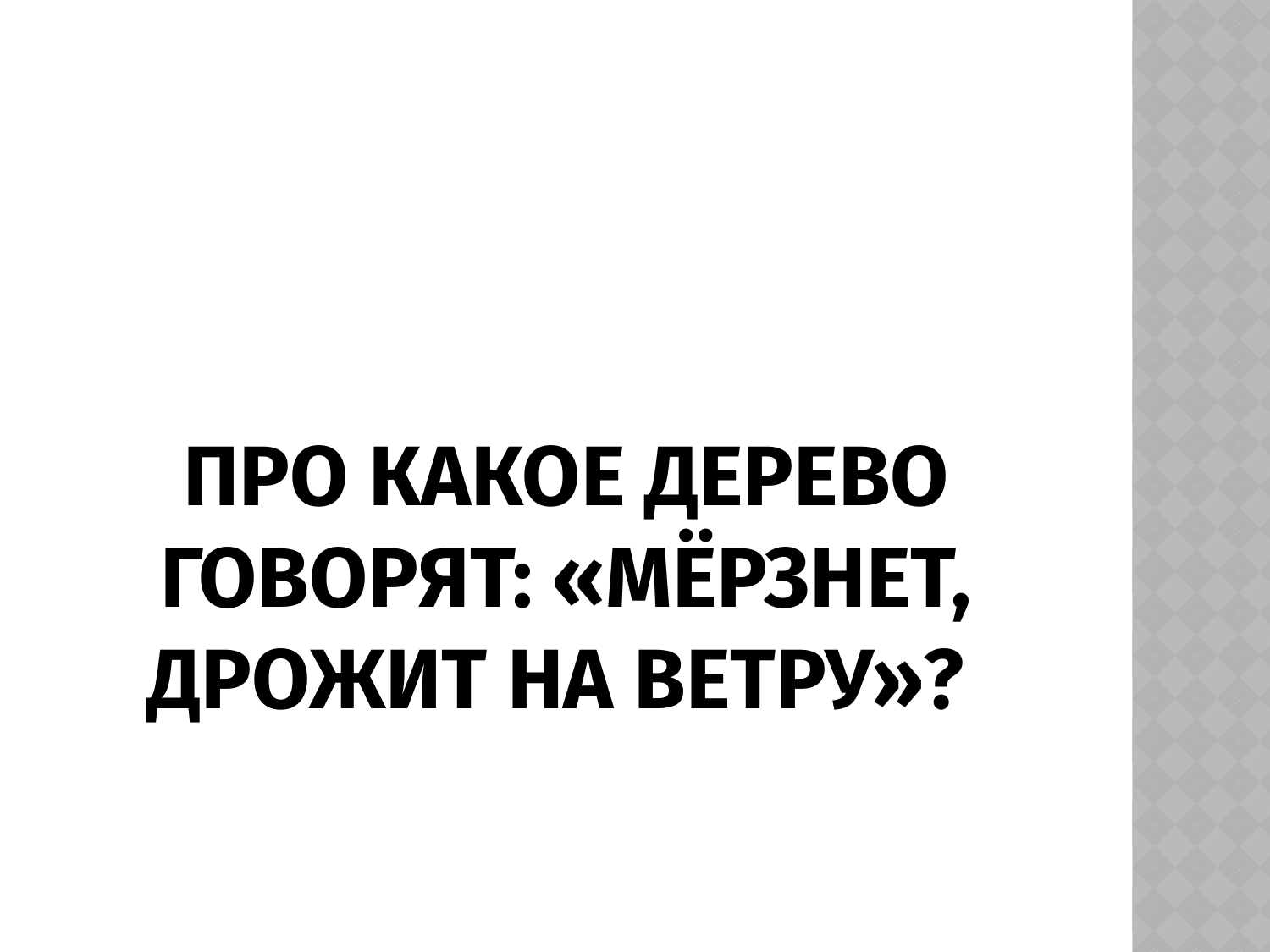

# Про какое дерево говорят: «Мёрзнет, дрожит на ветру»?